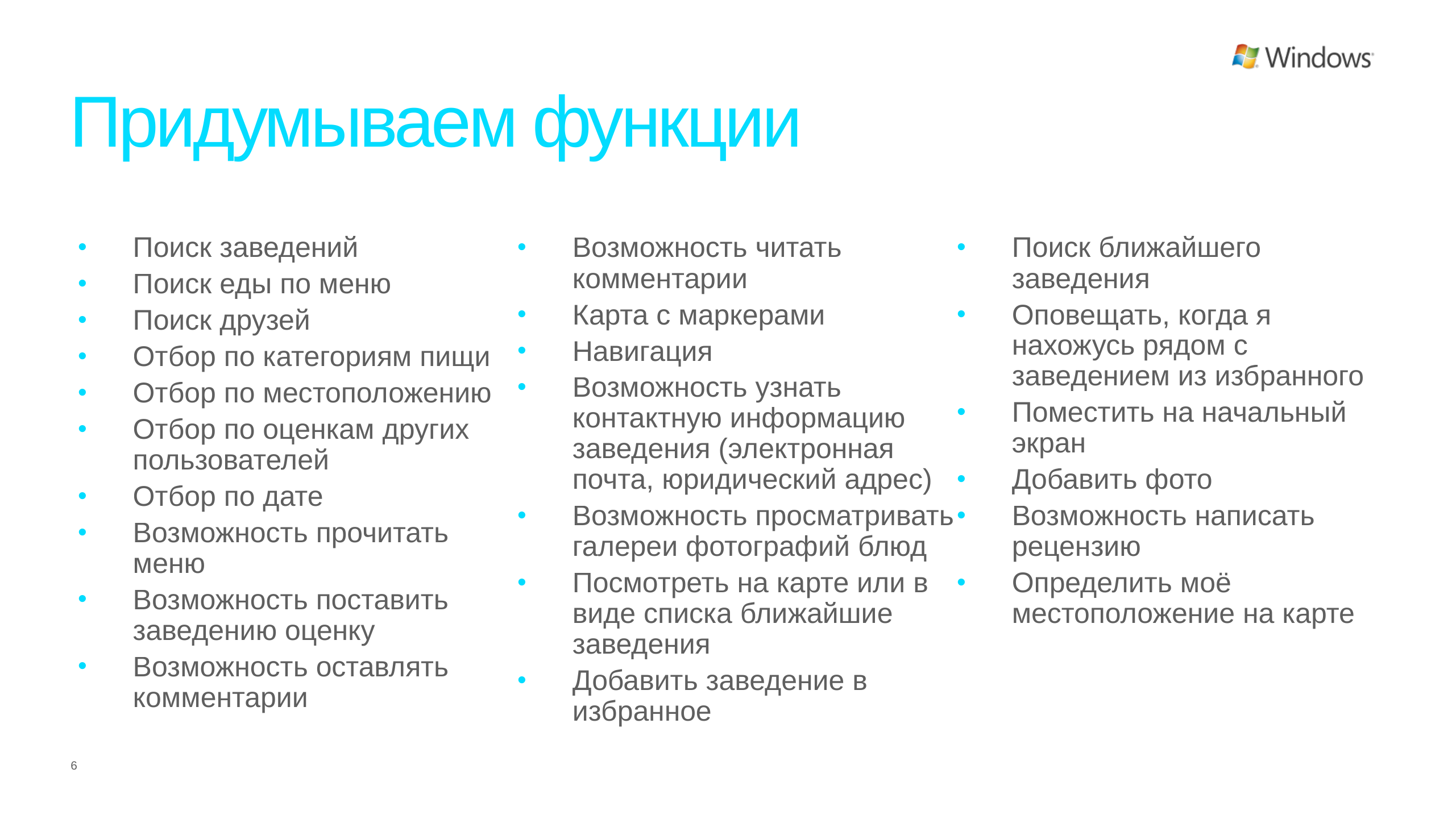

# Придумываем функции
Поиск заведений
Поиск еды по меню
Поиск друзей
Отбор по категориям пищи
Отбор по местоположению
Отбор по оценкам других пользователей
Отбор по дате
Возможность прочитать меню
Возможность поставить заведению оценку
Возможность оставлять комментарии
Возможность читать комментарии
Карта с маркерами
Навигация
Возможность узнать контактную информацию заведения (электронная почта, юридический адрес)
Возможность просматривать галереи фотографий блюд
Посмотреть на карте или в виде списка ближайшие заведения
Добавить заведение в избранное
Поиск ближайшего заведения
Оповещать, когда я нахожусь рядом с заведением из избранного
Поместить на начальный экран
Добавить фото
Возможность написать рецензию
Определить моё местоположение на карте